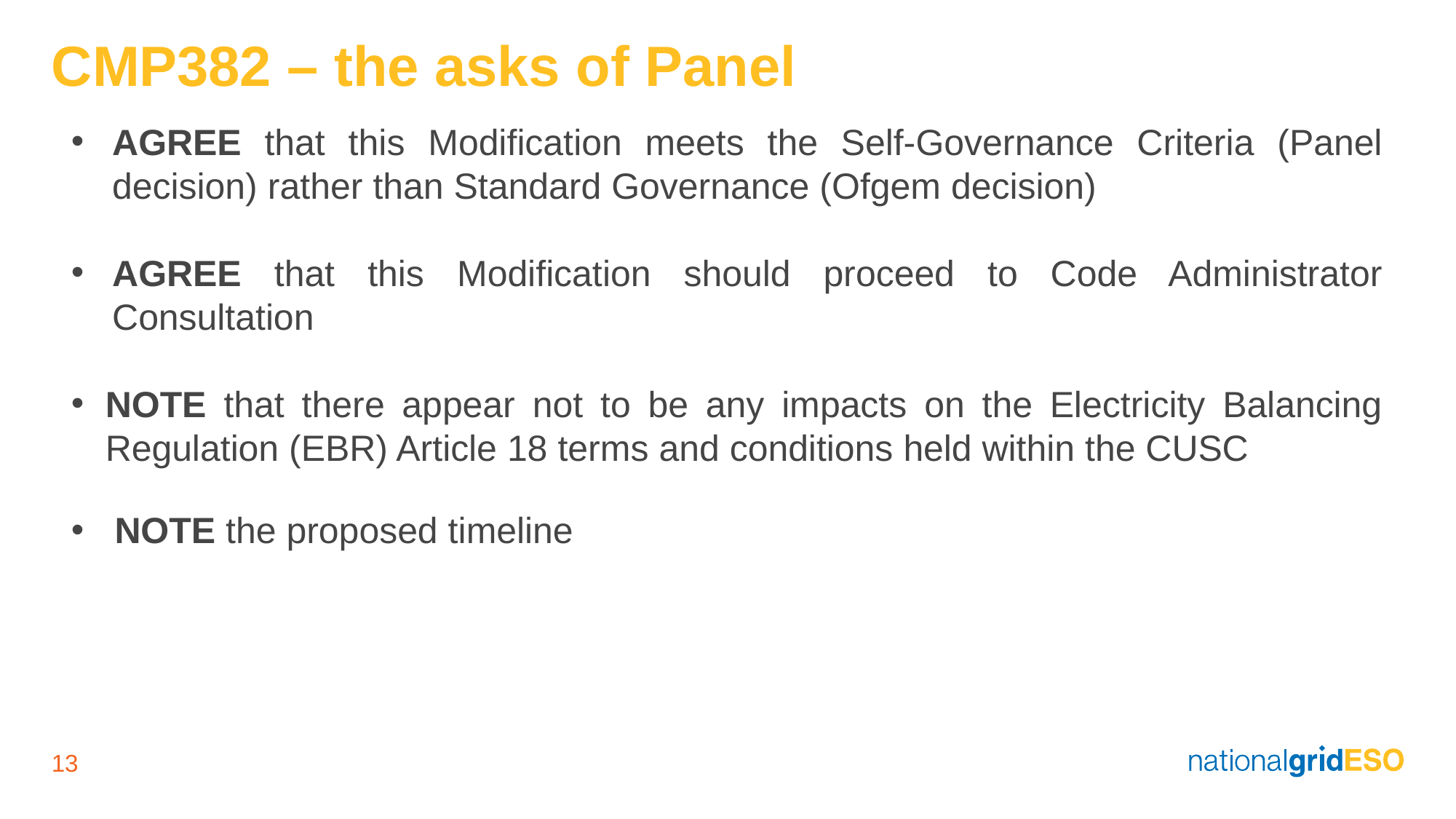

# CMP382 – the asks of Panel
AGREE that this Modification meets the Self-Governance Criteria (Panel decision) rather than Standard Governance (Ofgem decision)

AGREE that this Modification should proceed to Code Administrator Consultation

NOTE that there appear not to be any impacts on the Electricity Balancing Regulation (EBR) Article 18 terms and conditions held within the CUSC

NOTE the proposed timeline